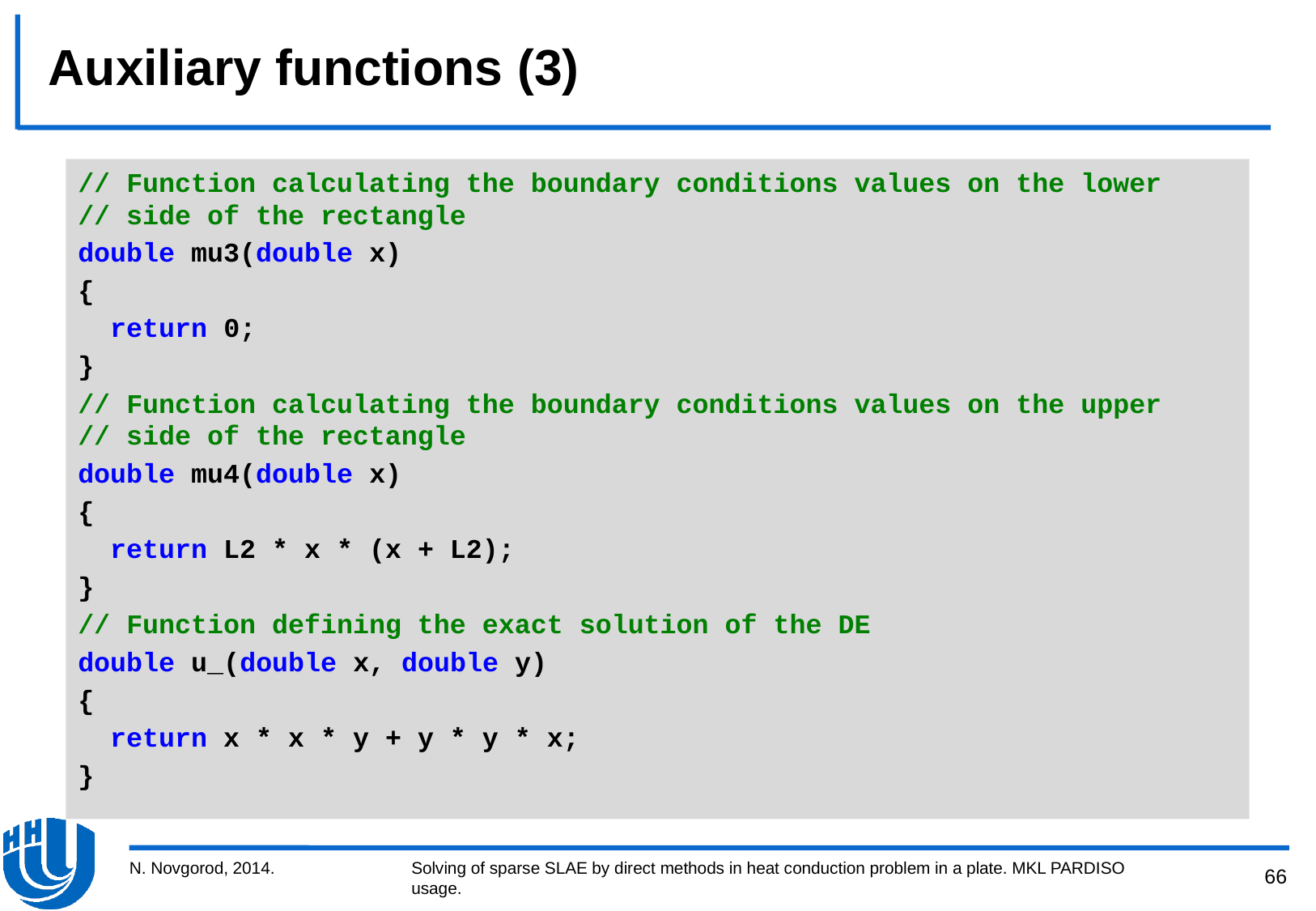

# Auxiliary functions (3)
// Function calculating the boundary conditions values on the lower
// side of the rectangle
double mu3(double x)
{
  return 0;
}
// Function calculating the boundary conditions values on the upper
// side of the rectangle
double mu4(double x)
{
  return L2 * x * (x + L2);
}
// Function defining the exact solution of the DE
double u_(double x, double y)
{
  return x * x * y + y * y * x;
}
N. Novgorod, 2014.
Solving of sparse SLAE by direct methods in heat conduction problem in a plate. MKL PARDISO usage.